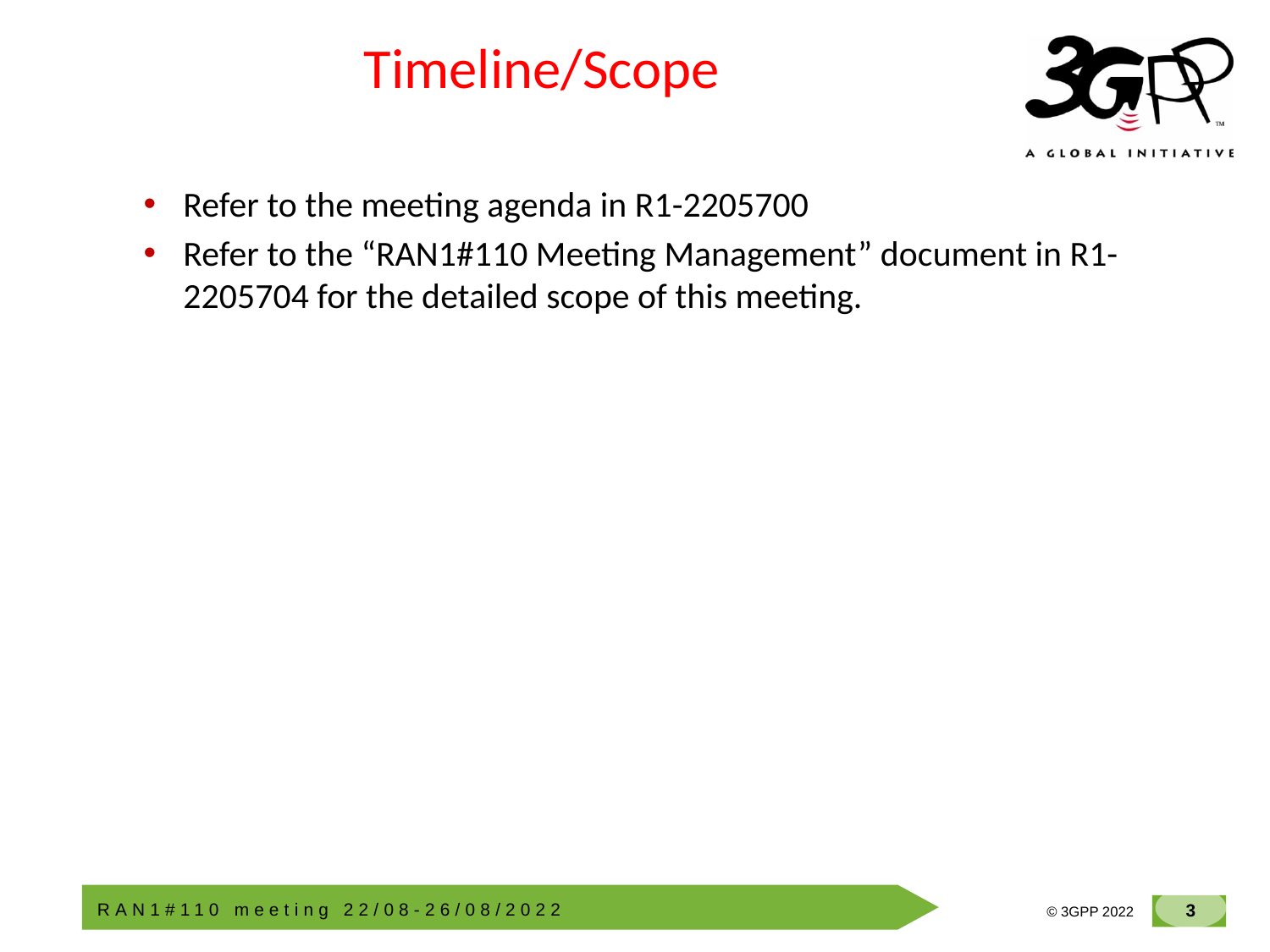

# Timeline/Scope
Refer to the meeting agenda in R1-2205700
Refer to the “RAN1#110 Meeting Management” document in R1-2205704 for the detailed scope of this meeting.